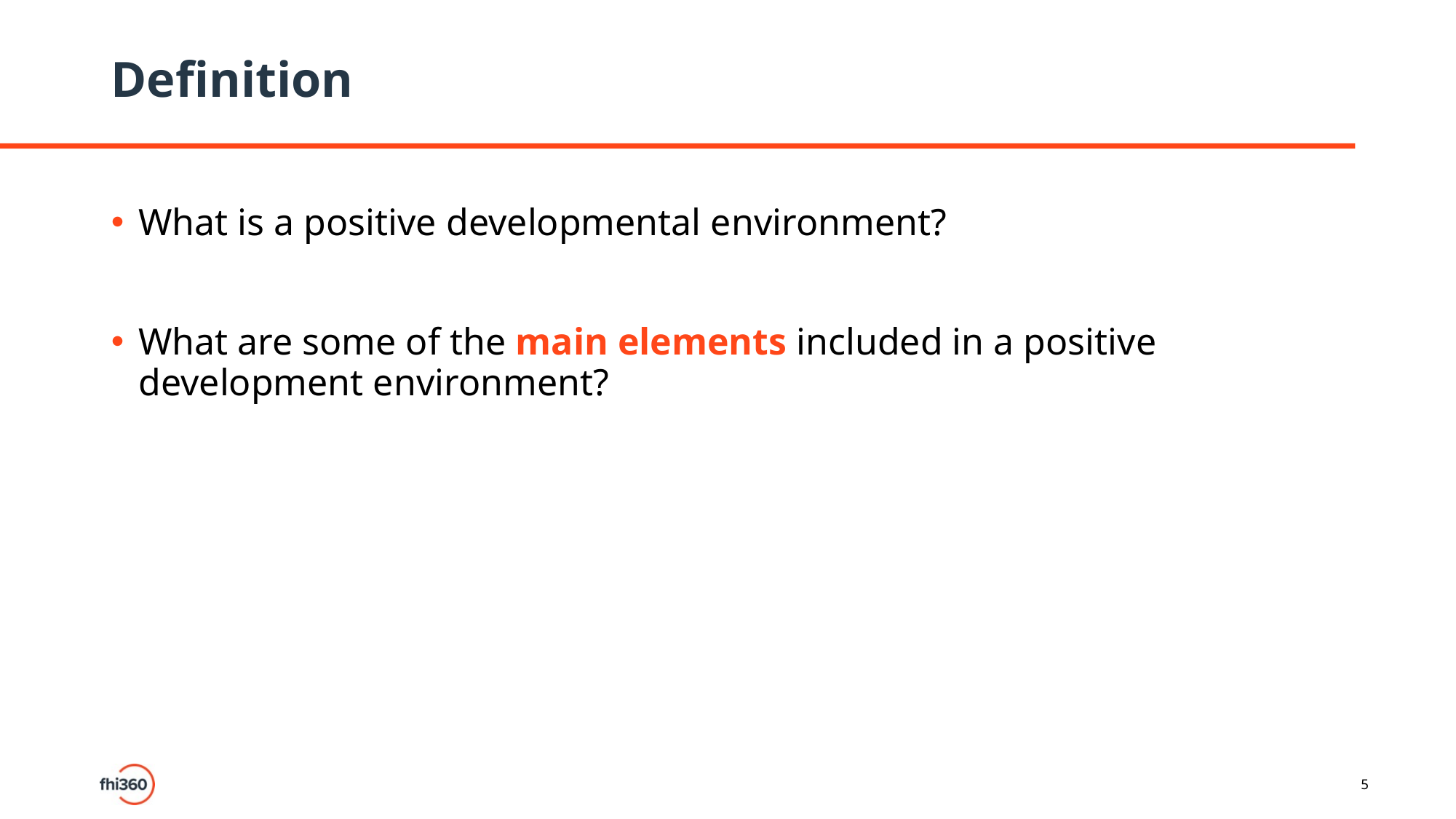

# Definition
What is a positive developmental environment?

What are some of the main elements included in a positive development environment?